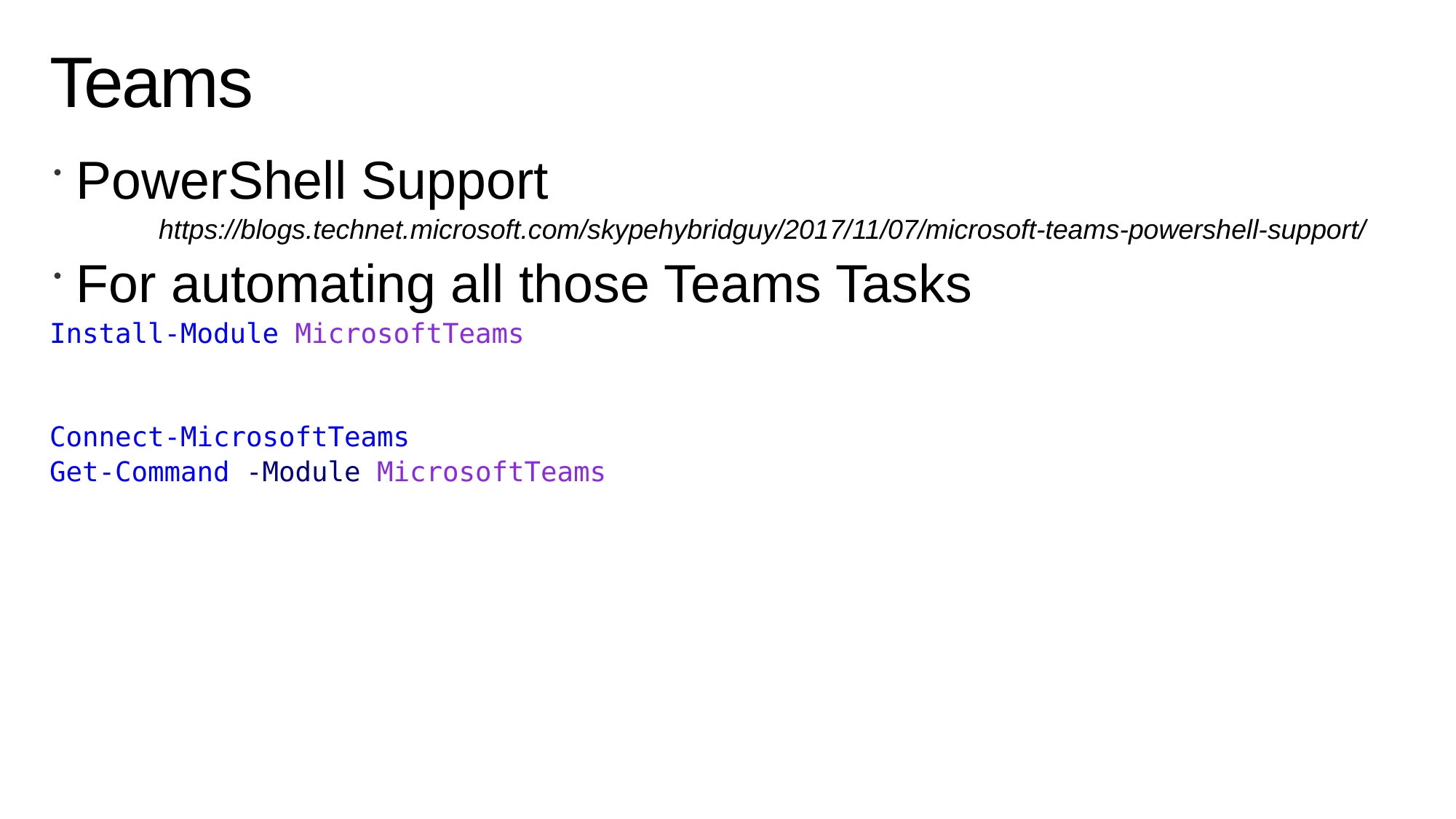

# Teams
PowerShell Support
	https://blogs.technet.microsoft.com/skypehybridguy/2017/11/07/microsoft-teams-powershell-support/
For automating all those Teams Tasks
Install-Module MicrosoftTeams

Connect-MicrosoftTeams
Get-Command -Module MicrosoftTeams